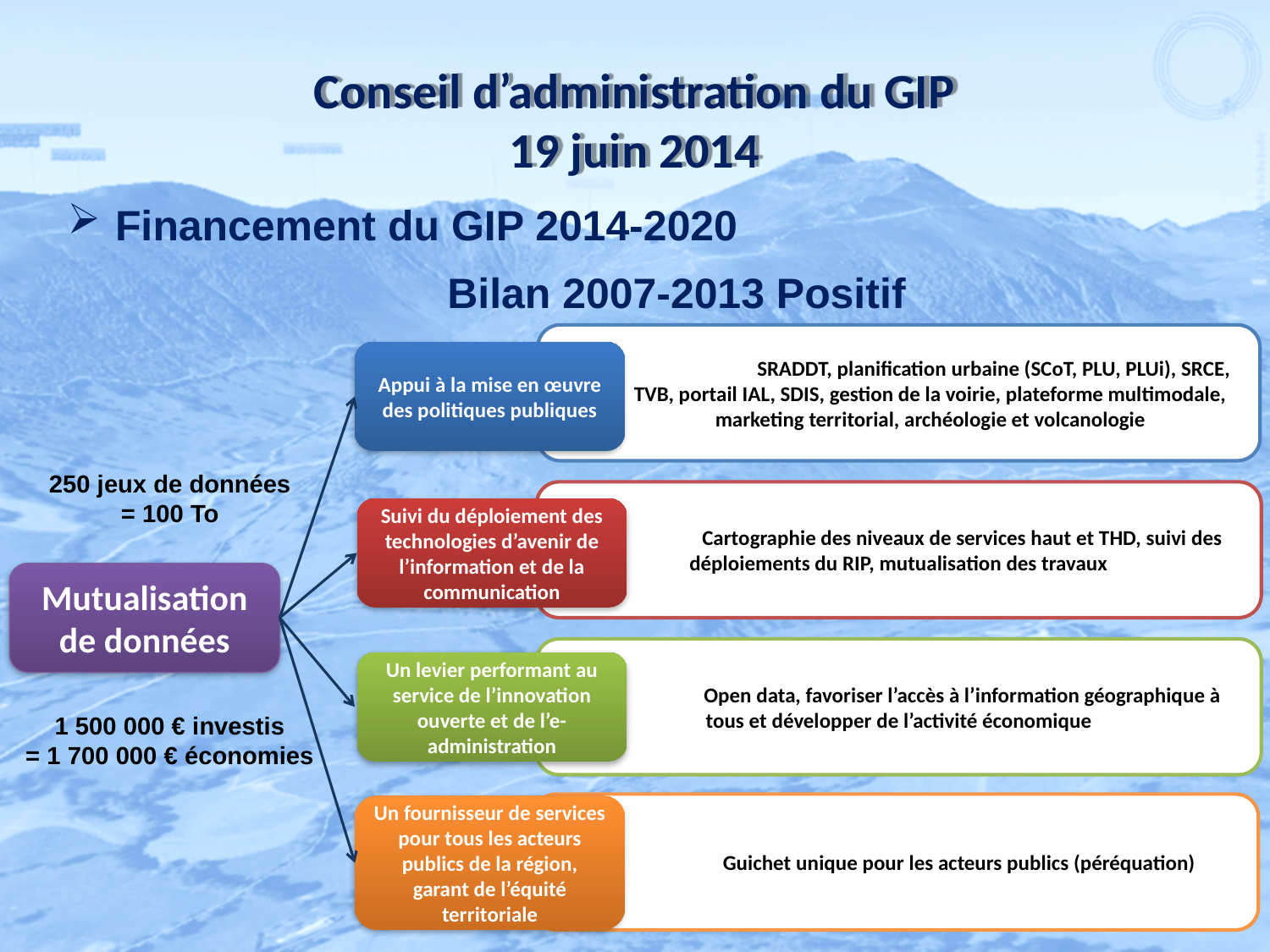

# Conseil d’administration du GIP 19 juin 2014
Financement du GIP 2014-2020

Bilan 2007-2013 Positif
	SRADDT, planification urbaine (SCoT, PLU, PLUi), SRCE, TVB, portail IAL, SDIS, gestion de la voirie, plateforme multimodale, marketing territorial, archéologie et volcanologie
Appui à la mise en œuvre des politiques publiques
250 jeux de données
= 100 To
	Cartographie des niveaux de services haut et THD, suivi des déploiements du RIP, mutualisation des travaux
Suivi du déploiement des technologies d’avenir de l’information et de la communication
Mutualisation de données
	Open data, favoriser l’accès à l’information géographique à tous et développer de l’activité économique
Un levier performant au service de l’innovation ouverte et de l’e-administration
1 500 000 € investis
= 1 700 000 € économies
	Guichet unique pour les acteurs publics (péréquation)
Un fournisseur de services pour tous les acteurs publics de la région, garant de l’équité territoriale